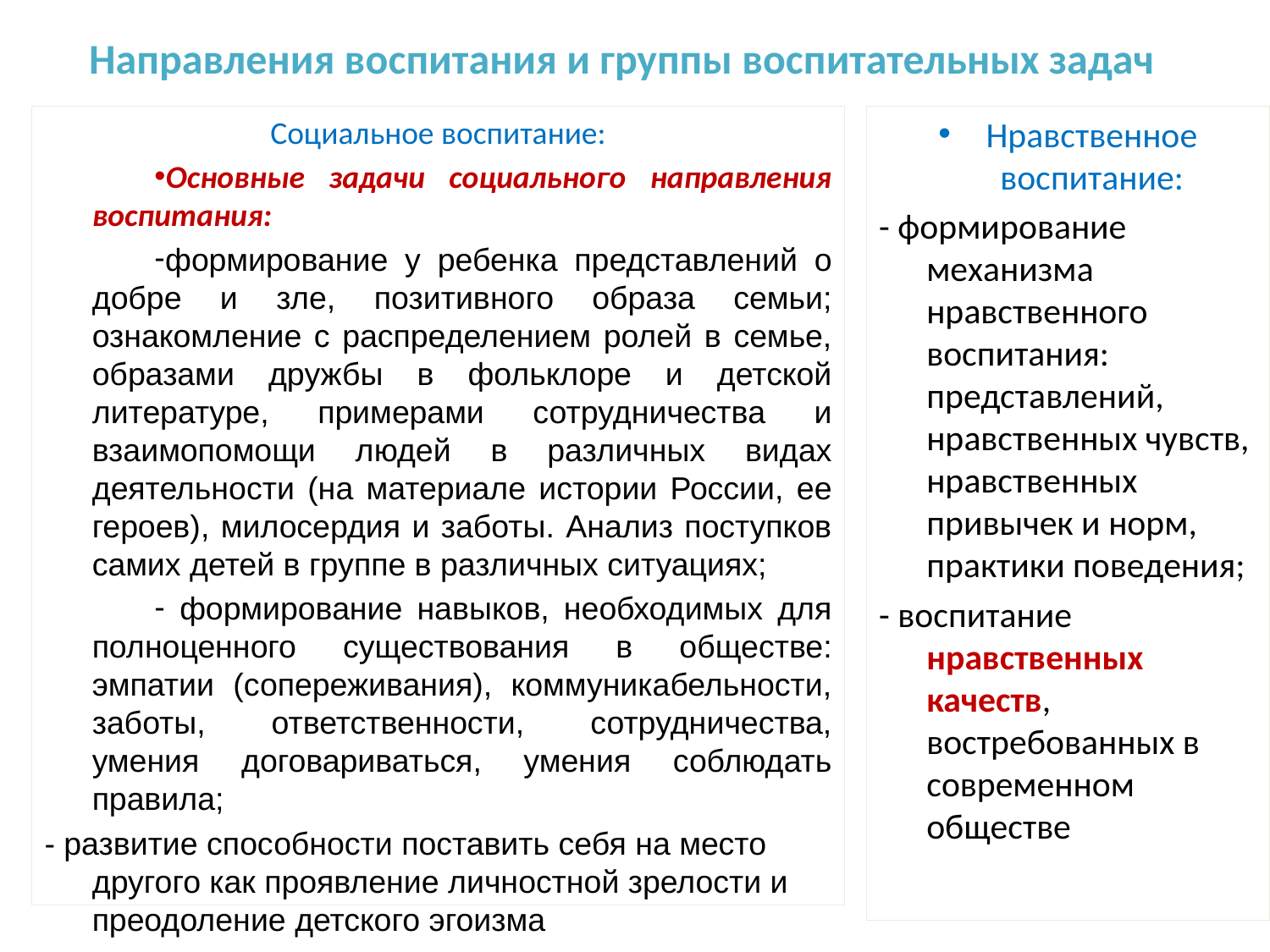

# Направления воспитания и группы воспитательных задач
Социальное воспитание:
Основные задачи социального направления воспитания:
формирование у ребенка представлений о добре и зле, позитивного образа семьи; ознакомление с распределением ролей в семье, образами дружбы в фольклоре и детской литературе, примерами сотрудничества и взаимопомощи людей в различных видах деятельности (на материале истории России, ее героев), милосердия и заботы. Анализ поступков самих детей в группе в различных ситуациях;
 формирование навыков, необходимых для полноценного существования в обществе: эмпатии (сопереживания), коммуникабельности, заботы, ответственности, сотрудничества, умения договариваться, умения соблюдать правила;
- развитие способности поставить себя на место другого как проявление личностной зрелости и преодоление детского эгоизма
Нравственное воспитание:
- формирование механизма нравственного воспитания: представлений, нравственных чувств, нравственных привычек и норм, практики поведения;
- воспитание нравственных качеств, востребованных в современном обществе